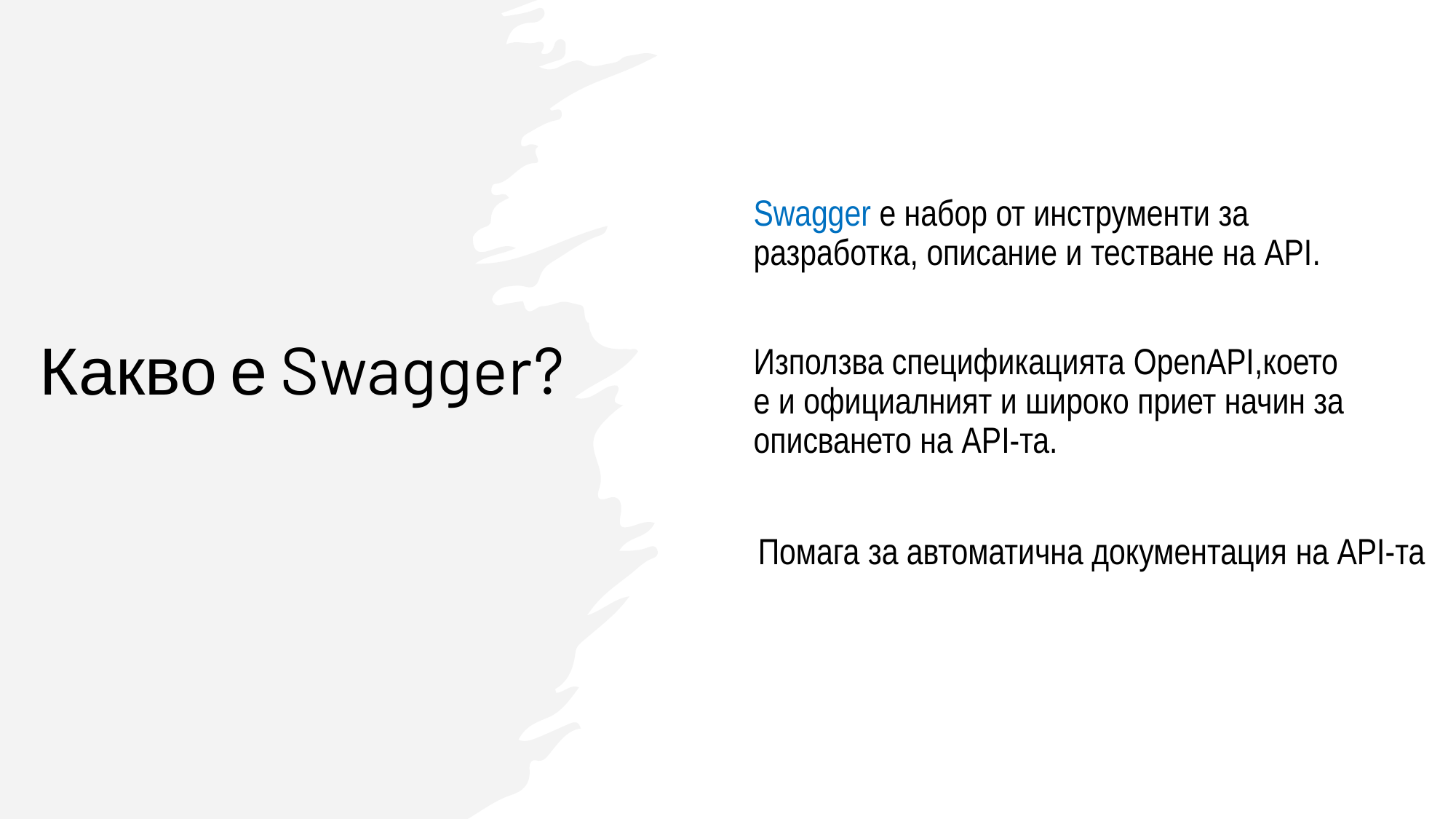

# Какво е Swagger?

Swagger е набор от инструменти за разработка, описание и тестване на API.

Използва спецификацията OpenAPI,което е и официалният и широко приет начин за описването на API-та.

Помага за автоматична документация на API-та